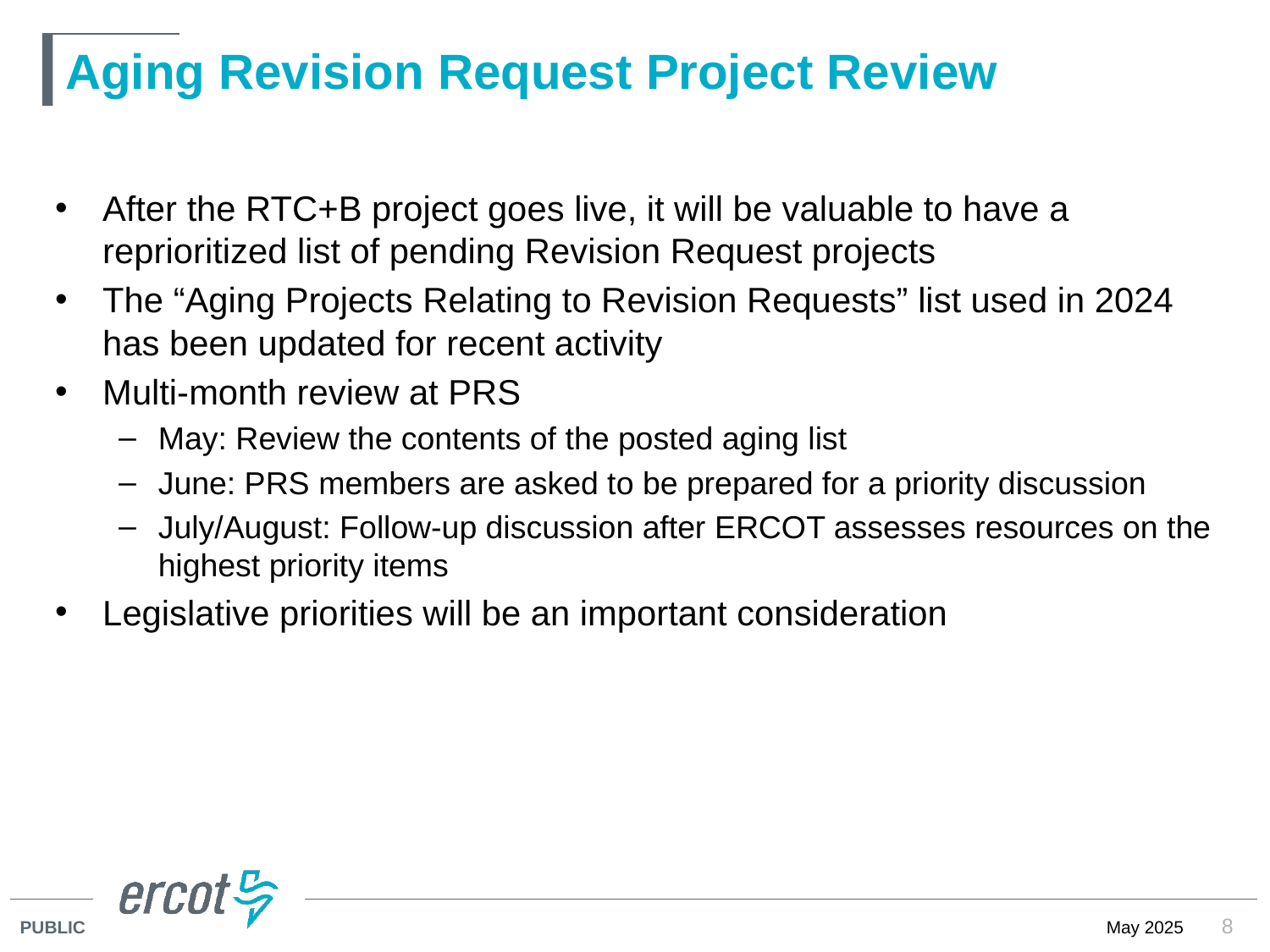

# Aging Revision Request Project Review
After the RTC+B project goes live, it will be valuable to have a reprioritized list of pending Revision Request projects
The “Aging Projects Relating to Revision Requests” list used in 2024 has been updated for recent activity
Multi-month review at PRS
May: Review the contents of the posted aging list
June: PRS members are asked to be prepared for a priority discussion
July/August: Follow-up discussion after ERCOT assesses resources on the highest priority items
Legislative priorities will be an important consideration
8